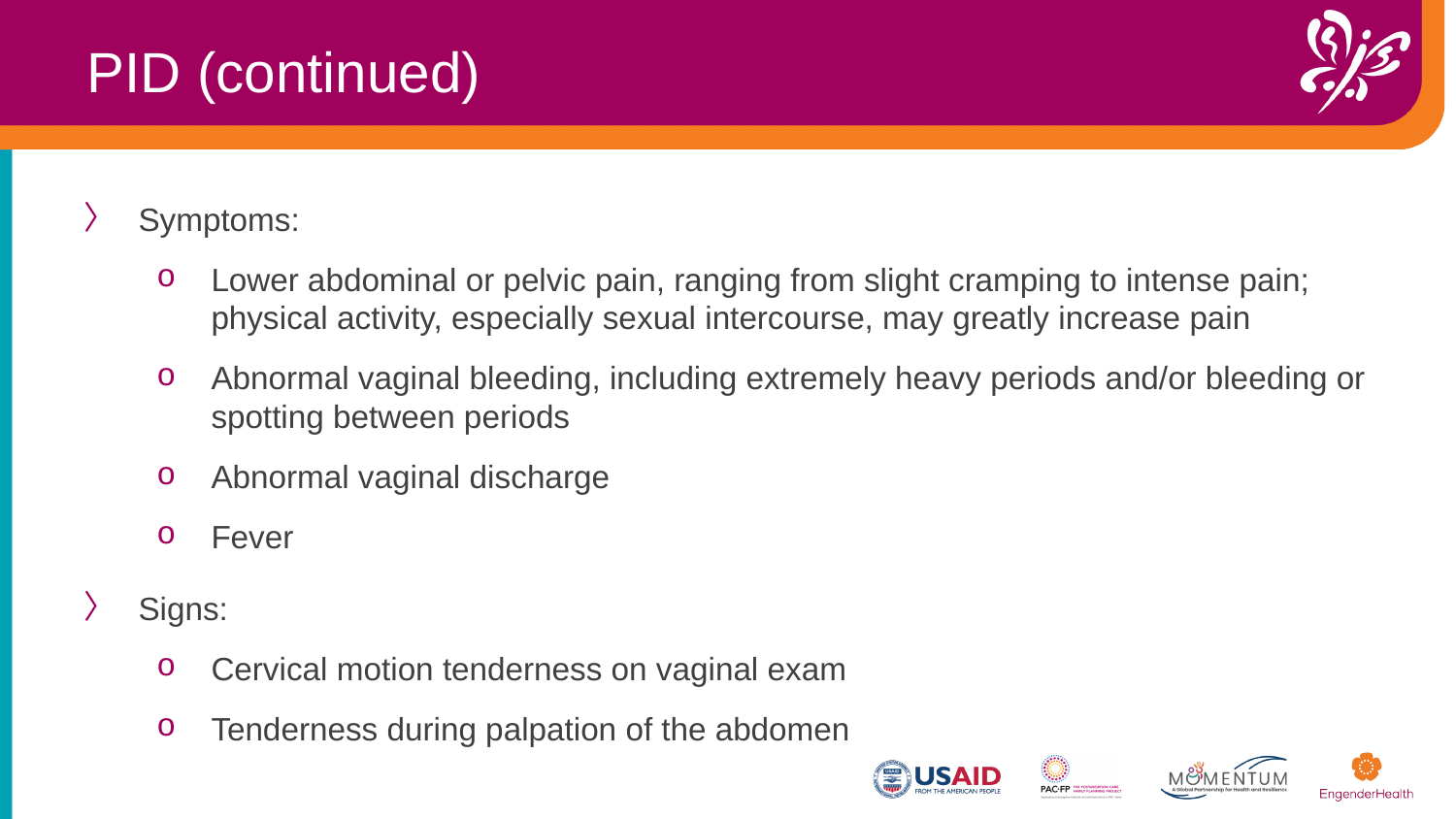

PID (continued)
Symptoms:
Lower abdominal or pelvic pain, ranging from slight cramping to intense pain; physical activity, especially sexual intercourse, may greatly increase pain
Abnormal vaginal bleeding, including extremely heavy periods and/or bleeding or spotting between periods
Abnormal vaginal discharge
Fever
Signs:
Cervical motion tenderness on vaginal exam
Tenderness during palpation of the abdomen